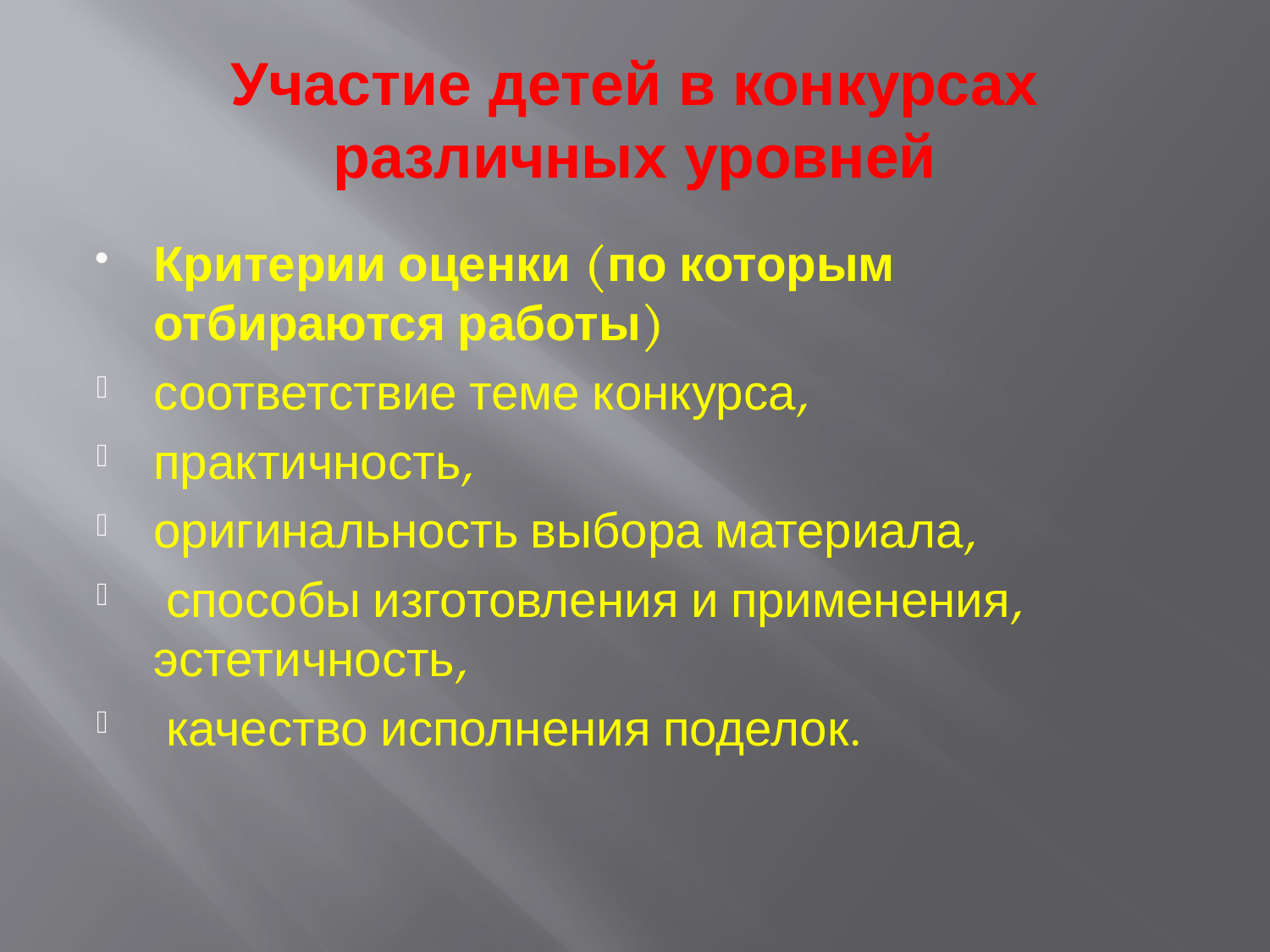

# Участие детей в конкурсах различных уровней
Критерии оценки (по которым отбираются работы)
соответствие теме конкурса,
практичность,
оригинальность выбора материала,
 способы изготовления и применения, эстетичность,
 качество исполнения поделок.